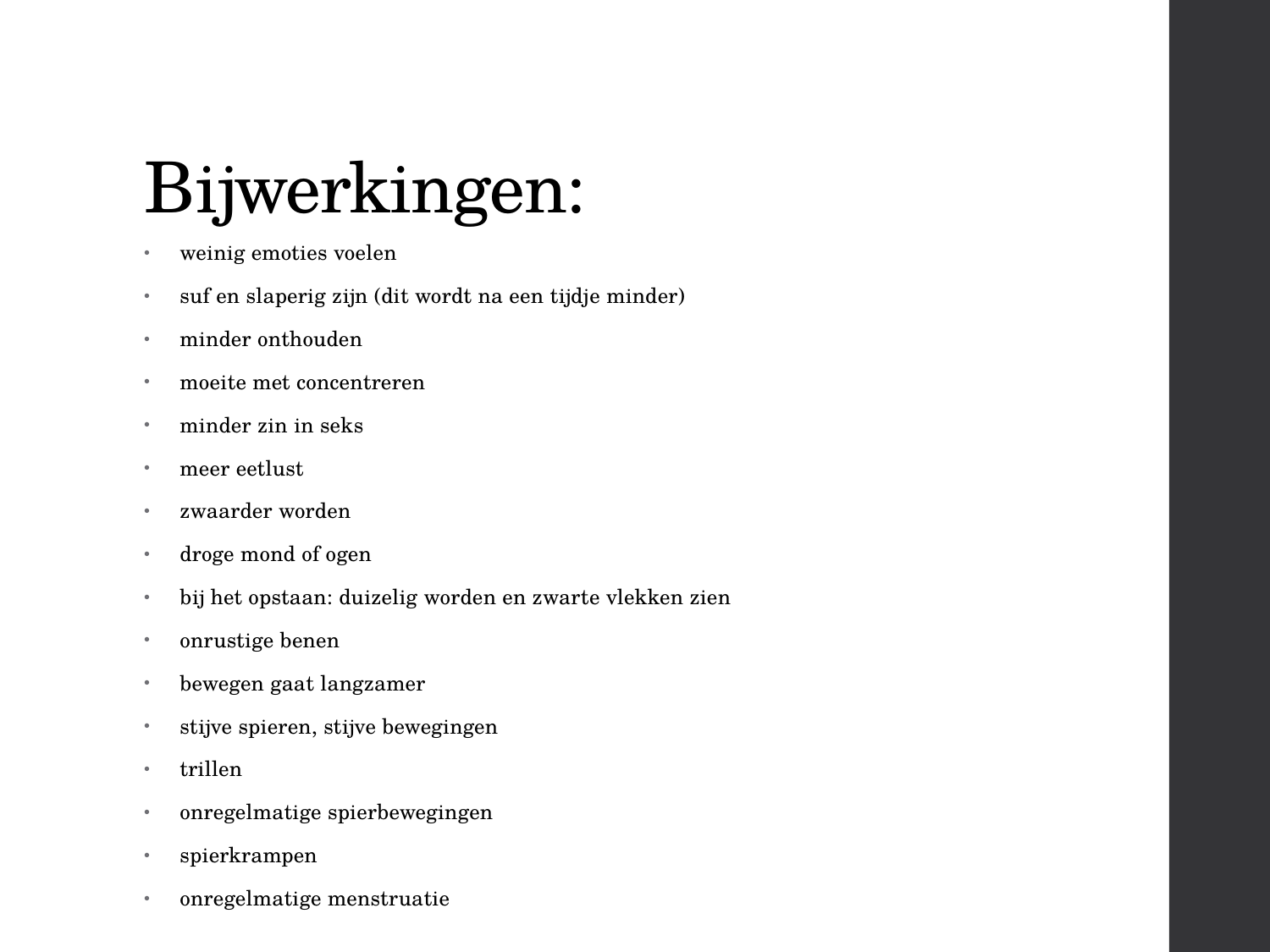

# Bijwerkingen:
weinig emoties voelen
suf en slaperig zijn (dit wordt na een tijdje minder)
minder onthouden
moeite met concentreren
minder zin in seks
meer eetlust
zwaarder worden
droge mond of ogen
bij het opstaan: duizelig worden en zwarte vlekken zien
onrustige benen
bewegen gaat langzamer
stijve spieren, stijve bewegingen
trillen
onregelmatige spierbewegingen
spierkrampen
onregelmatige menstruatie